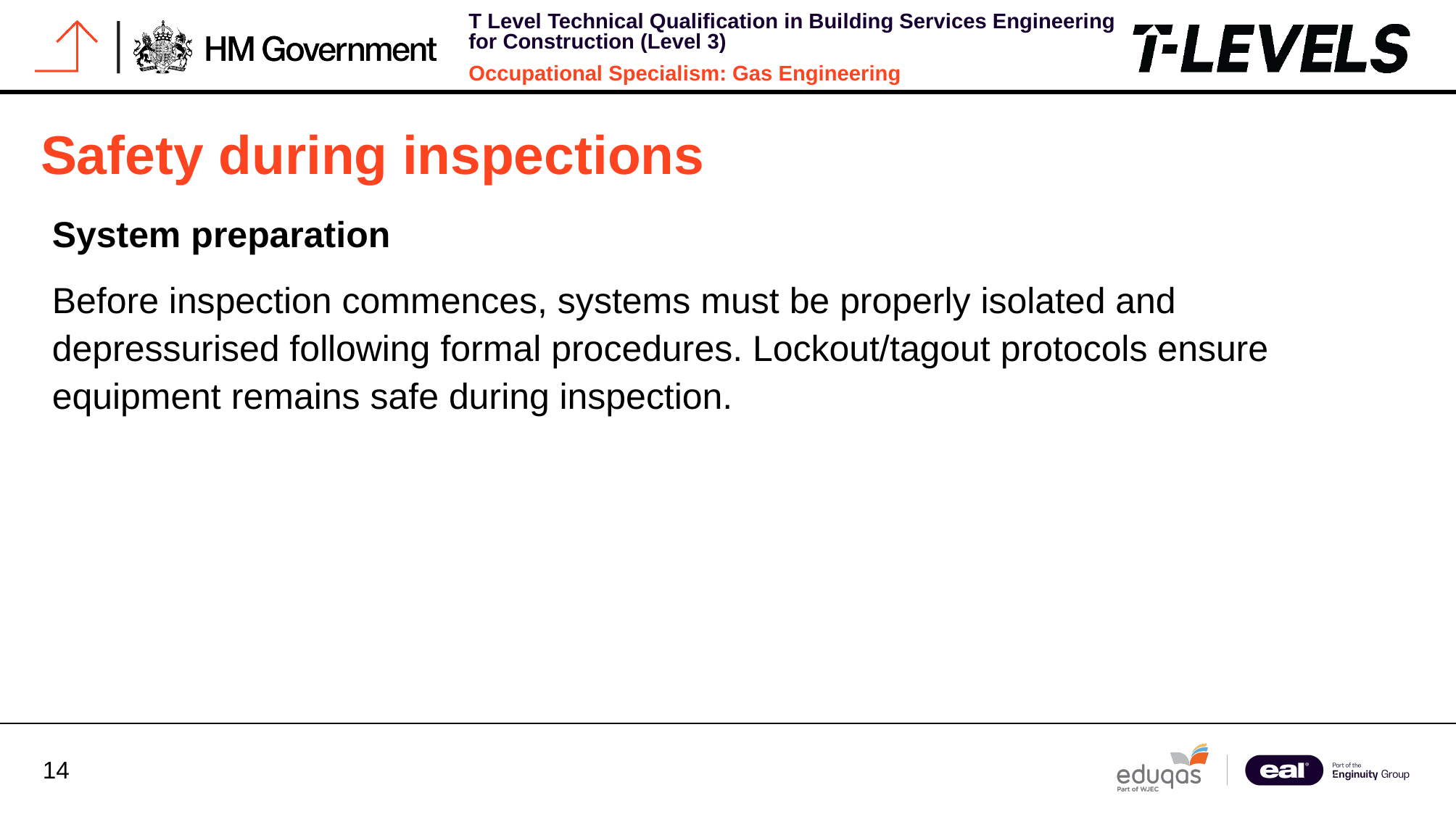

# Safety during inspections
System preparation
Before inspection commences, systems must be properly isolated and depressurised following formal procedures. Lockout/tagout protocols ensure equipment remains safe during inspection.